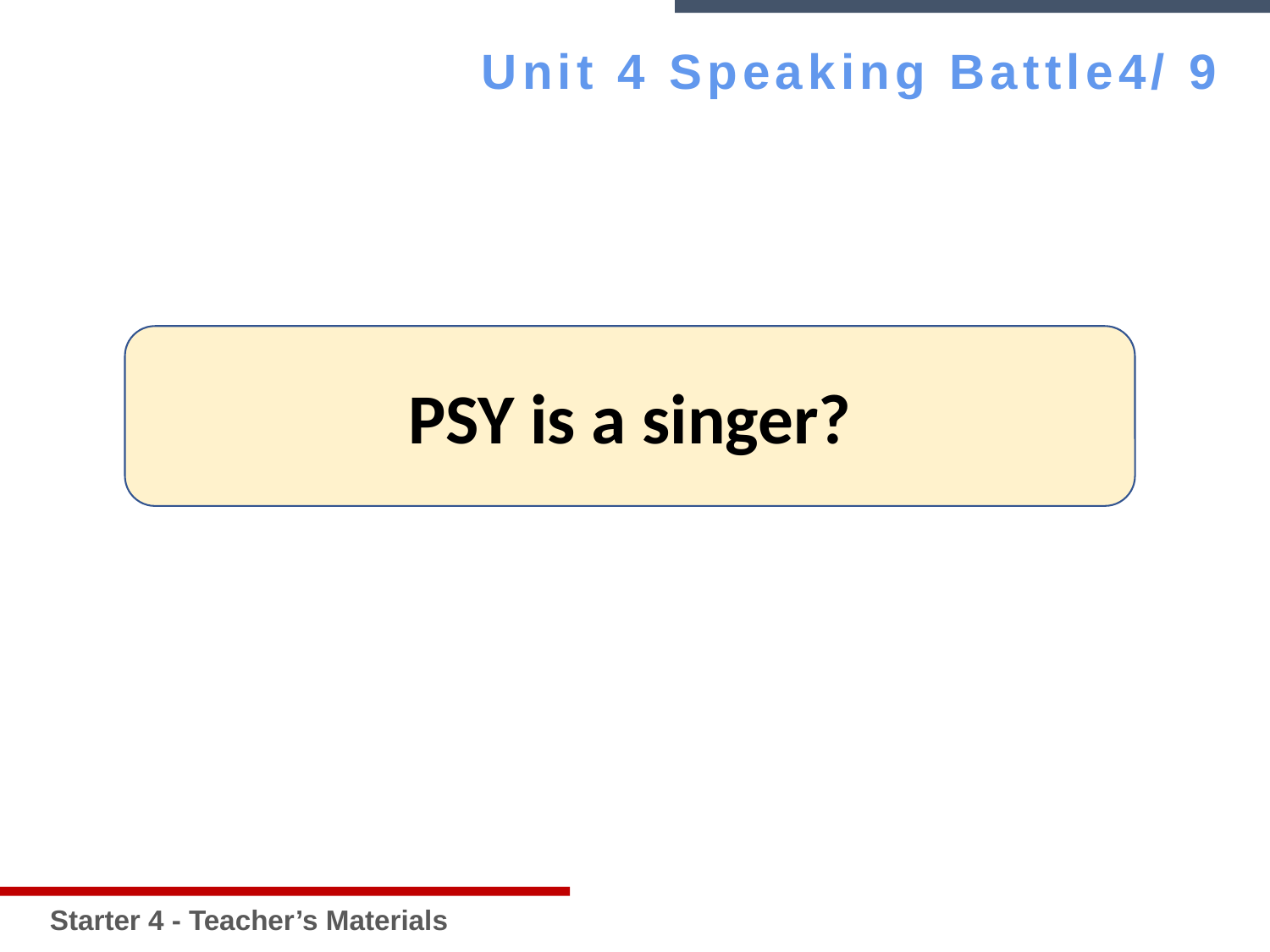

Starter 4 - Teacher’s Materials
Unit 4 Speaking Battle4/ 9
PSY is a singer?